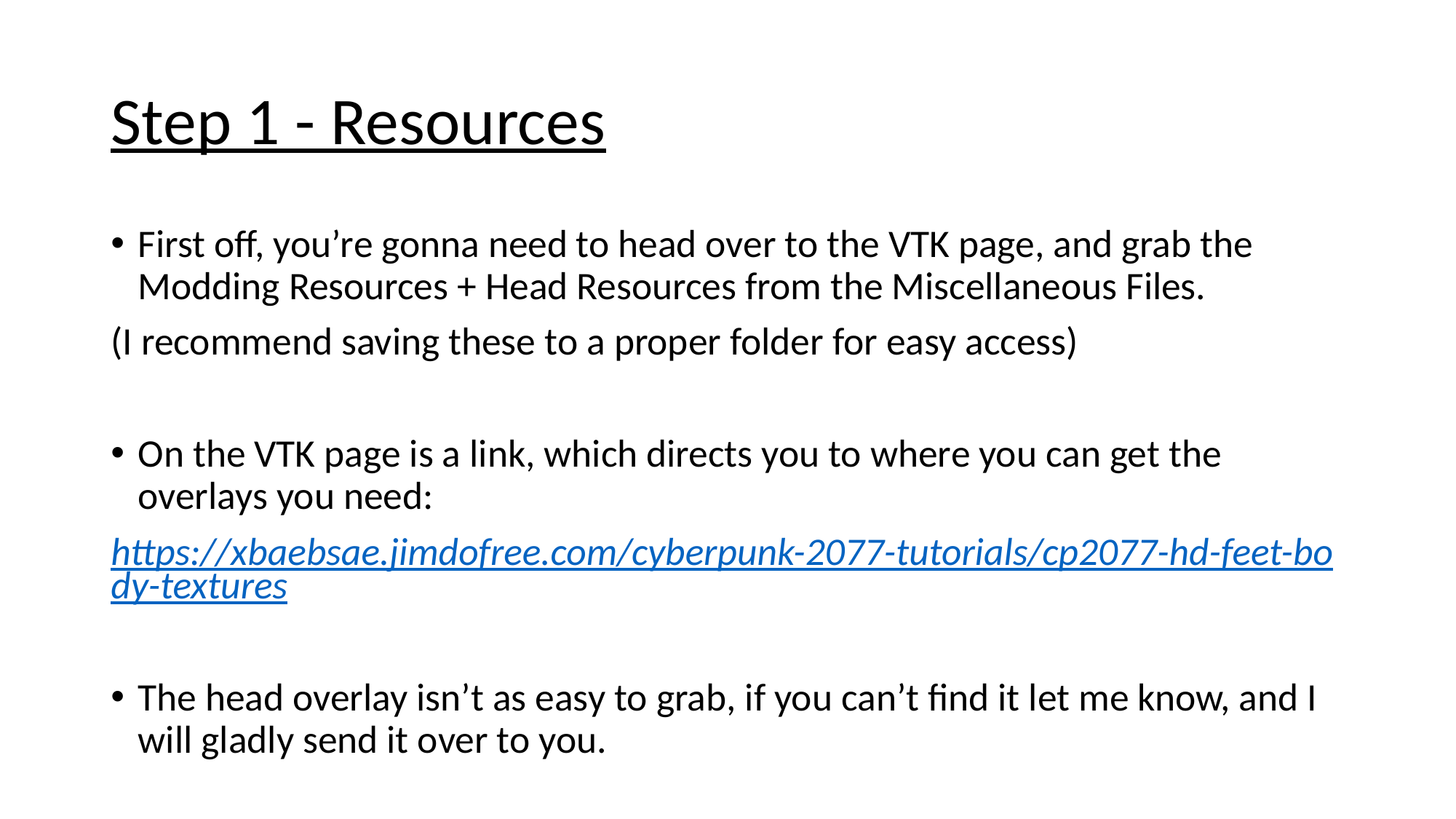

# Step 1 - Resources
First off, you’re gonna need to head over to the VTK page, and grab the Modding Resources + Head Resources from the Miscellaneous Files.
(I recommend saving these to a proper folder for easy access)

On the VTK page is a link, which directs you to where you can get the overlays you need:
https://xbaebsae.jimdofree.com/cyberpunk-2077-tutorials/cp2077-hd-feet-body-textures

The head overlay isn’t as easy to grab, if you can’t find it let me know, and I will gladly send it over to you.